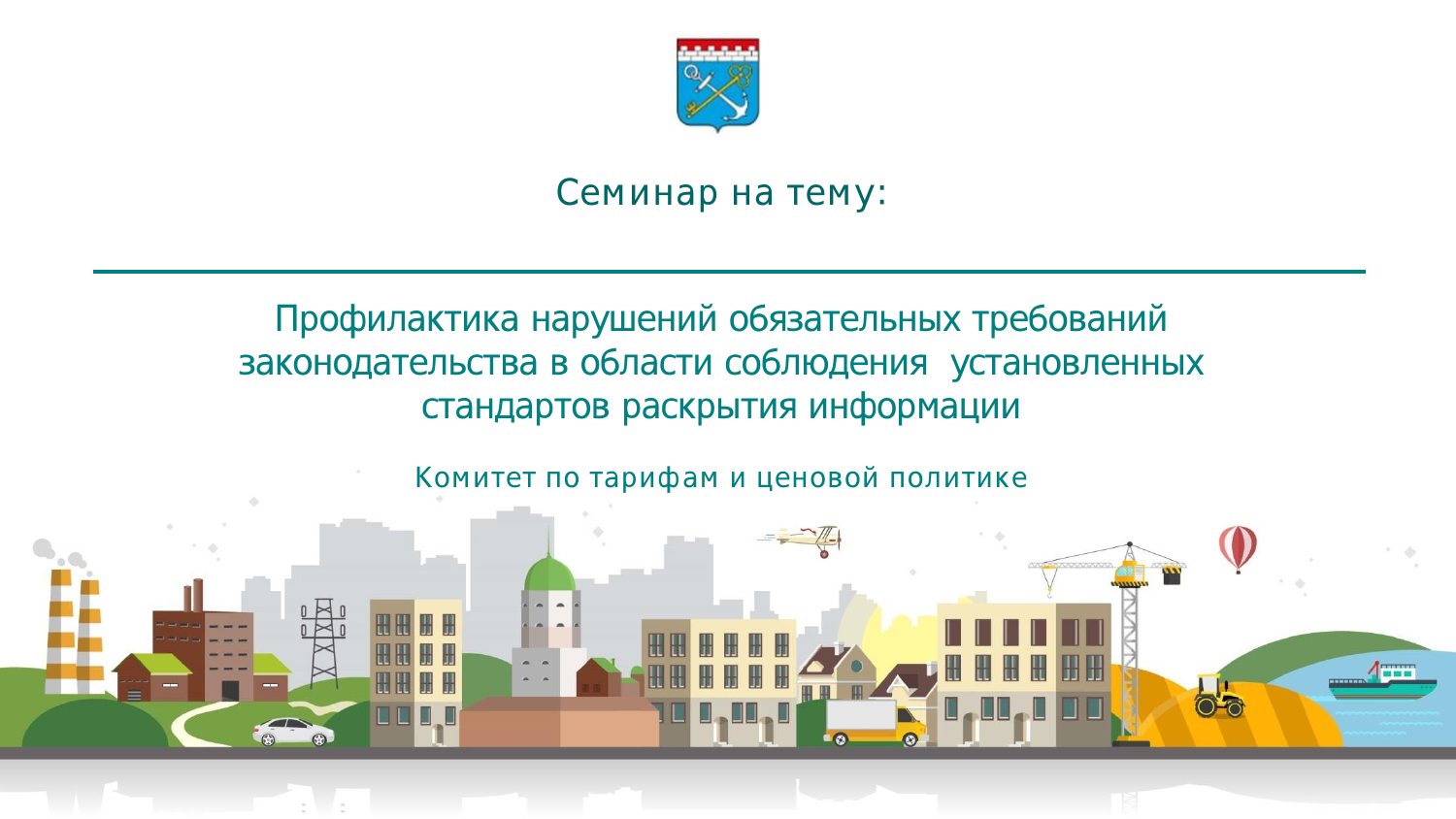

# Семинар на тему:

Профилактика нарушений обязательных требований законодательства в области соблюдения  установленных стандартов раскрытия информации

Комитет по тарифам и ценовой политике